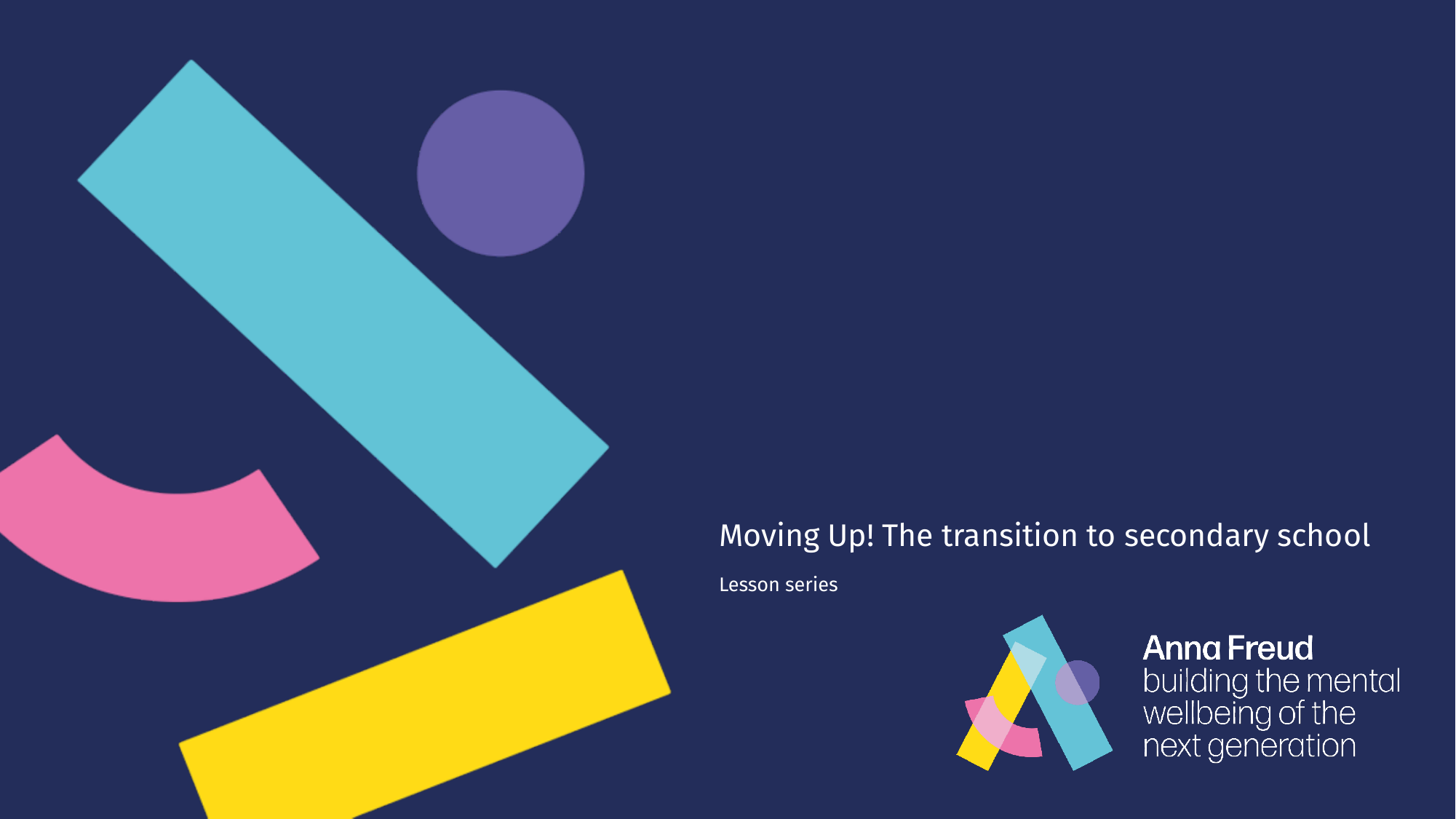

# Moving Up! The transition to secondary school Lesson series